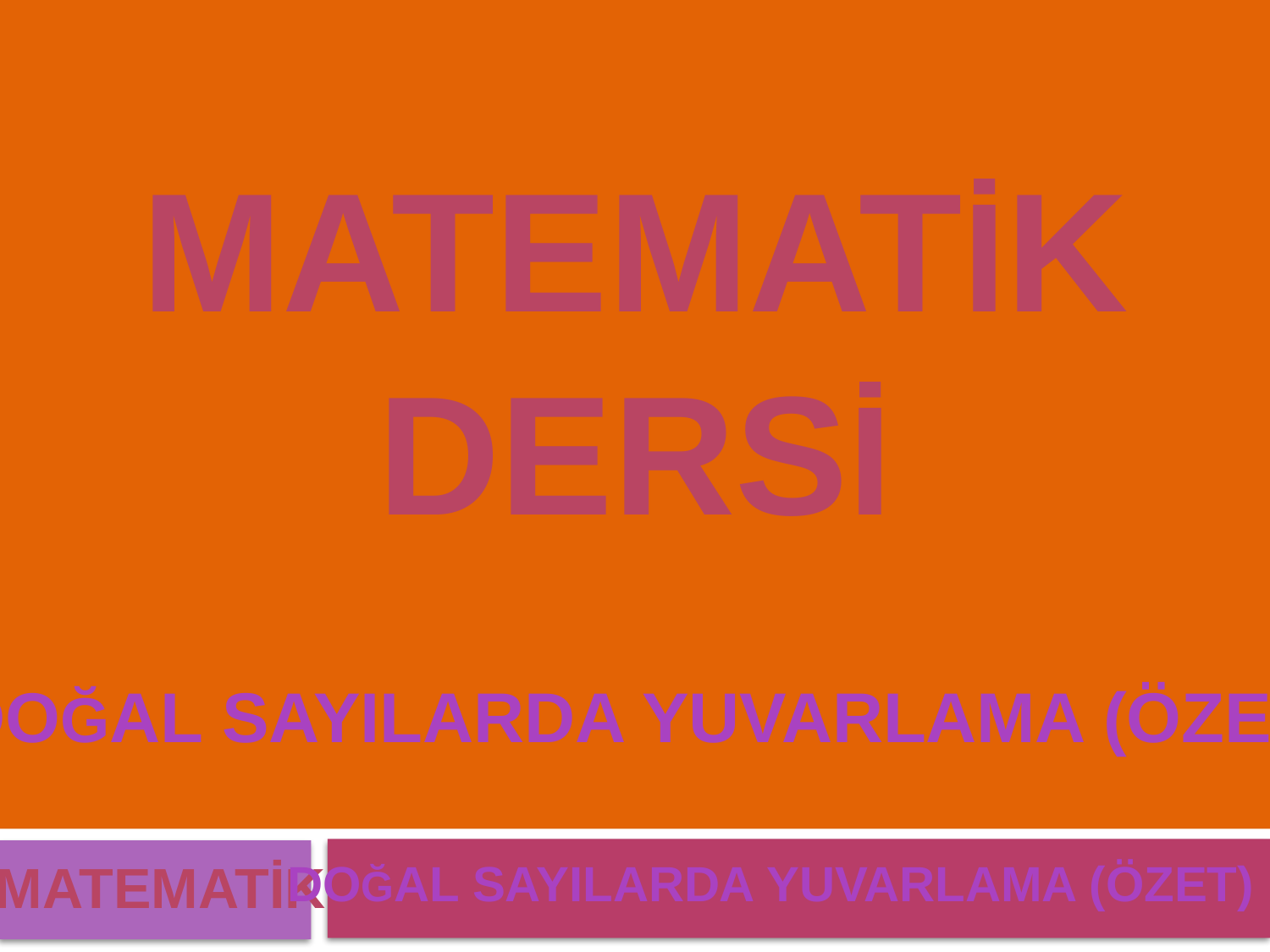

MATEMATİK DERSİ
DOĞAL SAYILARDA YUVARLAMA (ÖZET)
MATEMATİK
DOĞAL SAYILARDA YUVARLAMA (ÖZET)